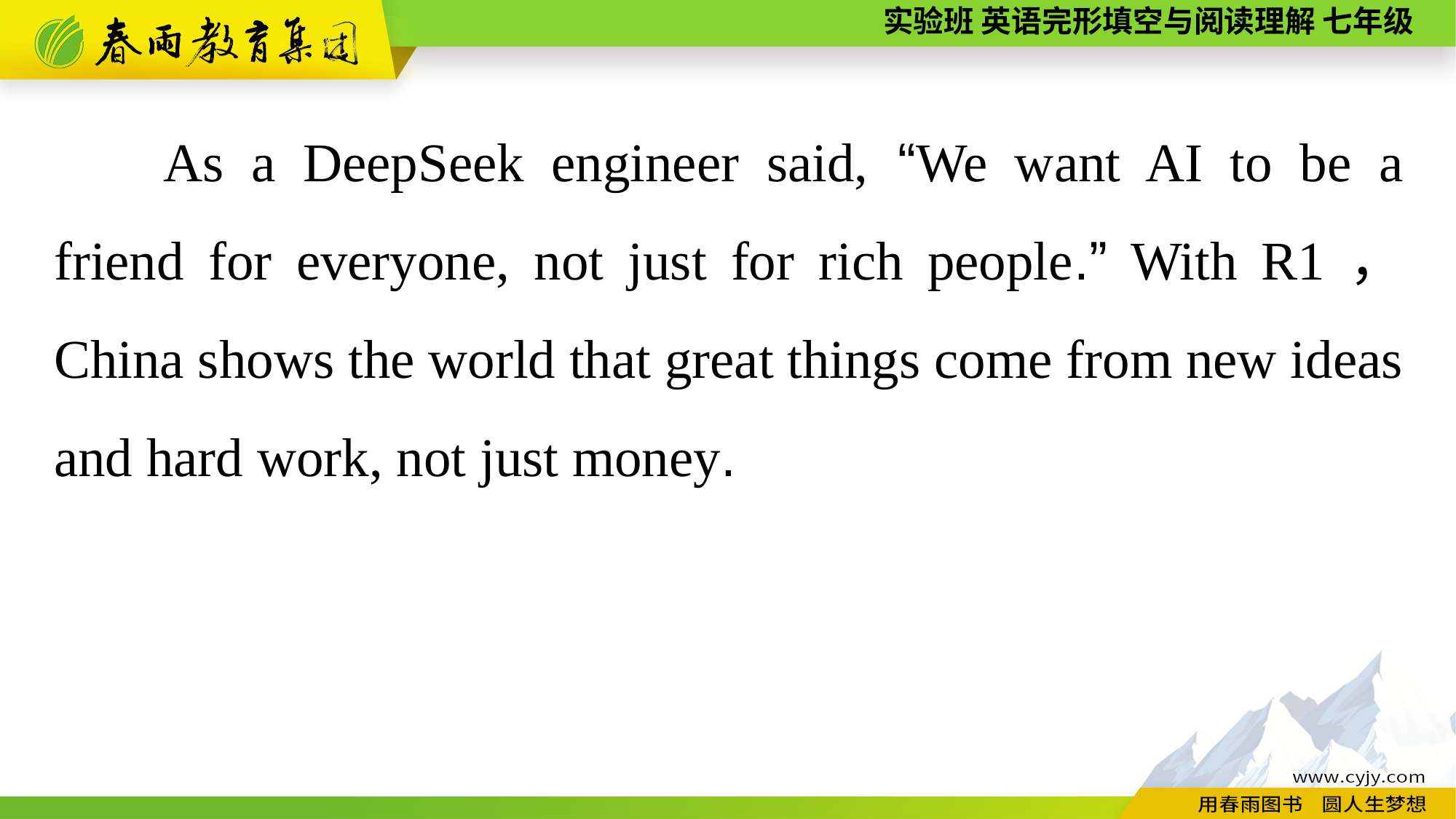

As a DeepSeek engineer said, “We want AI to be a friend for everyone, not just for rich people.” With R1， China shows the world that great things come from new ideas and hard work, not just money.